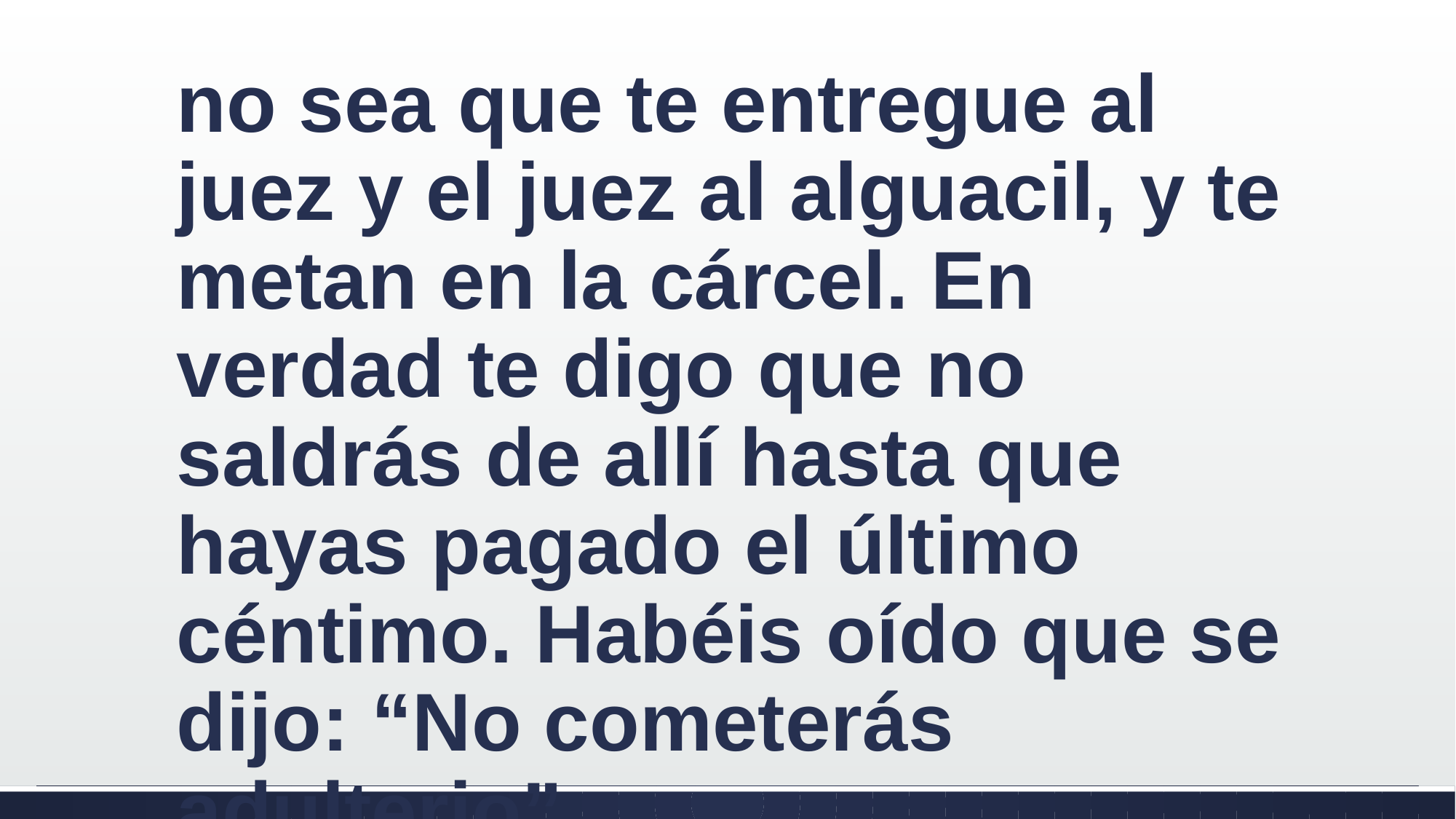

#
no sea que te entregue al juez y el juez al alguacil, y te metan en la cárcel. En verdad te digo que no saldrás de allí hasta que hayas pagado el último céntimo. Habéis oído que se dijo: “No cometerás adulterio”.